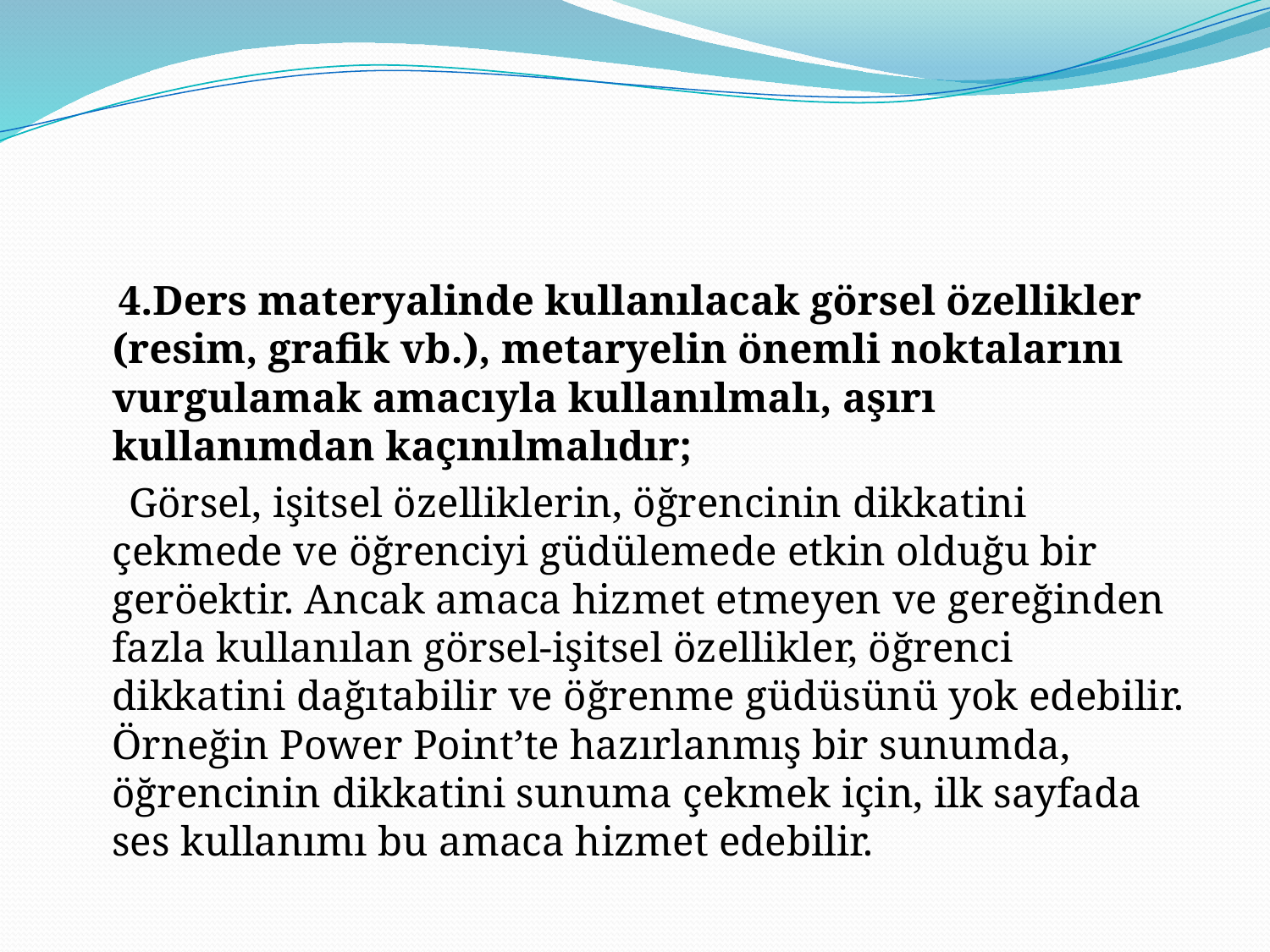

#
    4.Ders materyalinde kullanılacak görsel özellikler (resim, grafik vb.), metaryelin önemli noktalarını vurgulamak amacıyla kullanılmalı, aşırı kullanımdan kaçınılmalıdır;
     Görsel, işitsel özelliklerin, öğrencinin dikkatini çekmede ve öğrenciyi güdülemede etkin olduğu bir geröektir. Ancak amaca hizmet etmeyen ve gereğinden fazla kullanılan görsel-işitsel özellikler, öğrenci dikkatini dağıtabilir ve öğrenme güdüsünü yok edebilir. Örneğin Power Point’te hazırlanmış bir sunumda, öğrencinin dikkatini sunuma çekmek için, ilk sayfada ses kullanımı bu amaca hizmet edebilir.